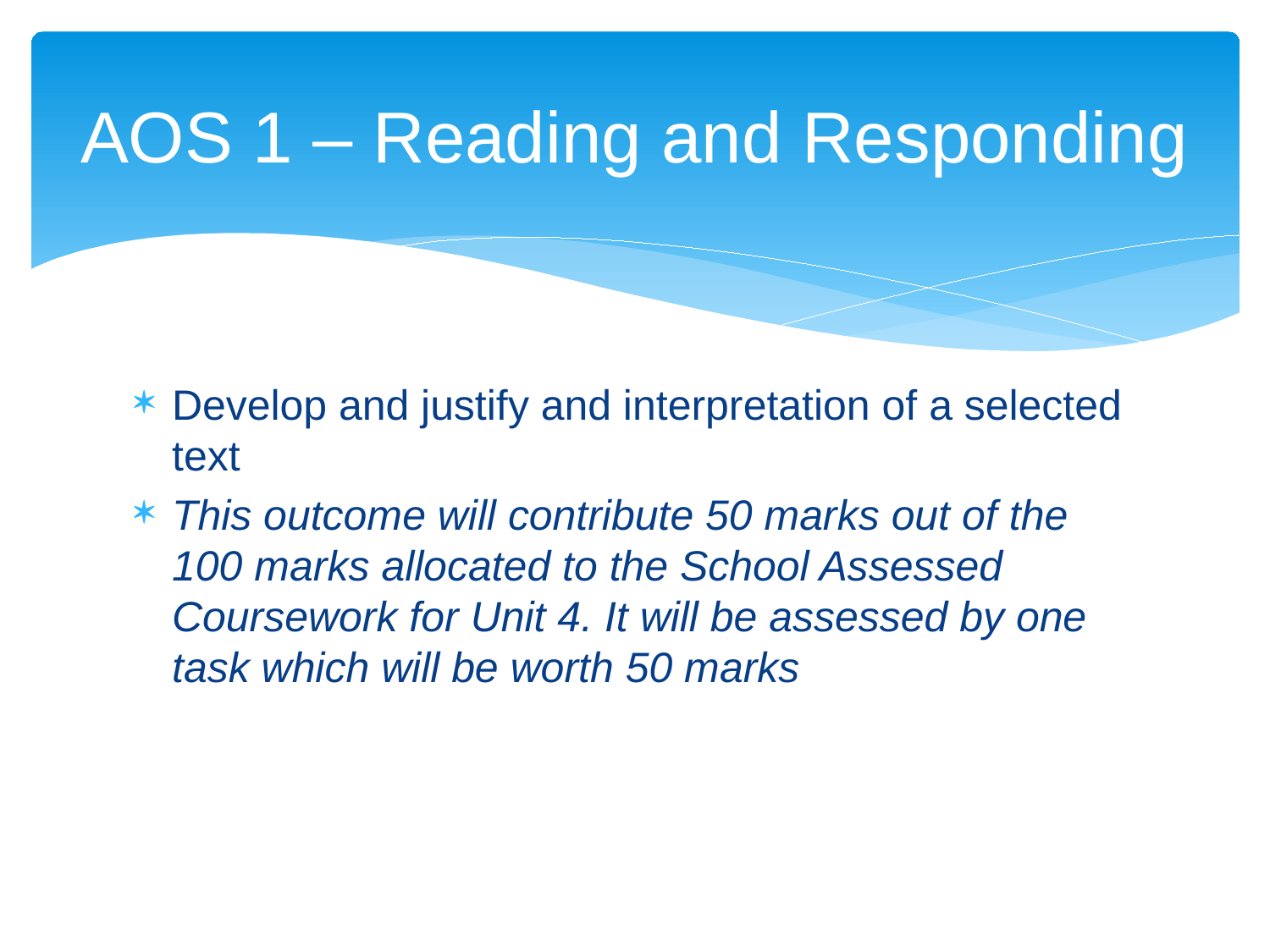

# AOS 1 – Reading and Responding
Develop and justify and interpretation of a selected text
This outcome will contribute 50 marks out of the 100 marks allocated to the School Assessed Coursework for Unit 4. It will be assessed by one task which will be worth 50 marks